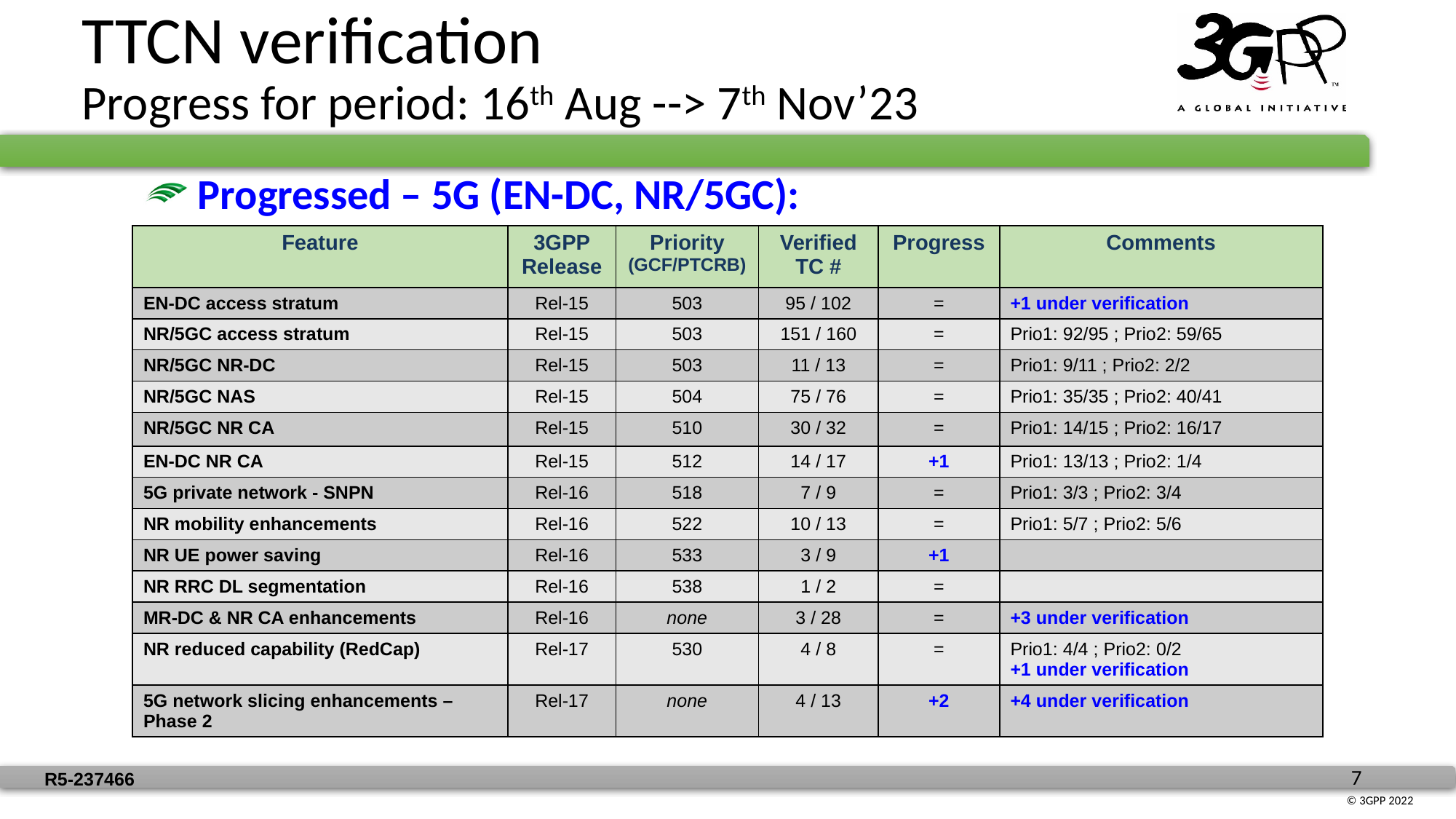

# TTCN verification Progress for period: 16th Aug --> 7th Nov’23
 Progressed – 5G (EN-DC, NR/5GC):

| Feature | 3GPP Release | Priority (GCF/PTCRB) | Verified TC # | Progress | Comments |
| --- | --- | --- | --- | --- | --- |
| EN-DC access stratum | Rel-15 | 503 | 95 / 102 | = | +1 under verification |
| NR/5GC access stratum | Rel-15 | 503 | 151 / 160 | = | Prio1: 92/95 ; Prio2: 59/65 |
| NR/5GC NR-DC | Rel-15 | 503 | 11 / 13 | = | Prio1: 9/11 ; Prio2: 2/2 |
| NR/5GC NAS | Rel-15 | 504 | 75 / 76 | = | Prio1: 35/35 ; Prio2: 40/41 |
| NR/5GC NR CA | Rel-15 | 510 | 30 / 32 | = | Prio1: 14/15 ; Prio2: 16/17 |
| EN-DC NR CA | Rel-15 | 512 | 14 / 17 | +1 | Prio1: 13/13 ; Prio2: 1/4 |
| 5G private network - SNPN | Rel-16 | 518 | 7 / 9 | = | Prio1: 3/3 ; Prio2: 3/4 |
| NR mobility enhancements | Rel-16 | 522 | 10 / 13 | = | Prio1: 5/7 ; Prio2: 5/6 |
| NR UE power saving | Rel-16 | 533 | 3 / 9 | +1 |  |
| NR RRC DL segmentation | Rel-16 | 538 | 1 / 2 | = |  |
| MR-DC & NR CA enhancements | Rel-16 | none | 3 / 28 | = | +3 under verification |
| NR reduced capability (RedCap) | Rel-17 | 530 | 4 / 8 | = | Prio1: 4/4 ; Prio2: 0/2 +1 under verification |
| 5G network slicing enhancements – Phase 2 | Rel-17 | none | 4 / 13 | +2 | +4 under verification |